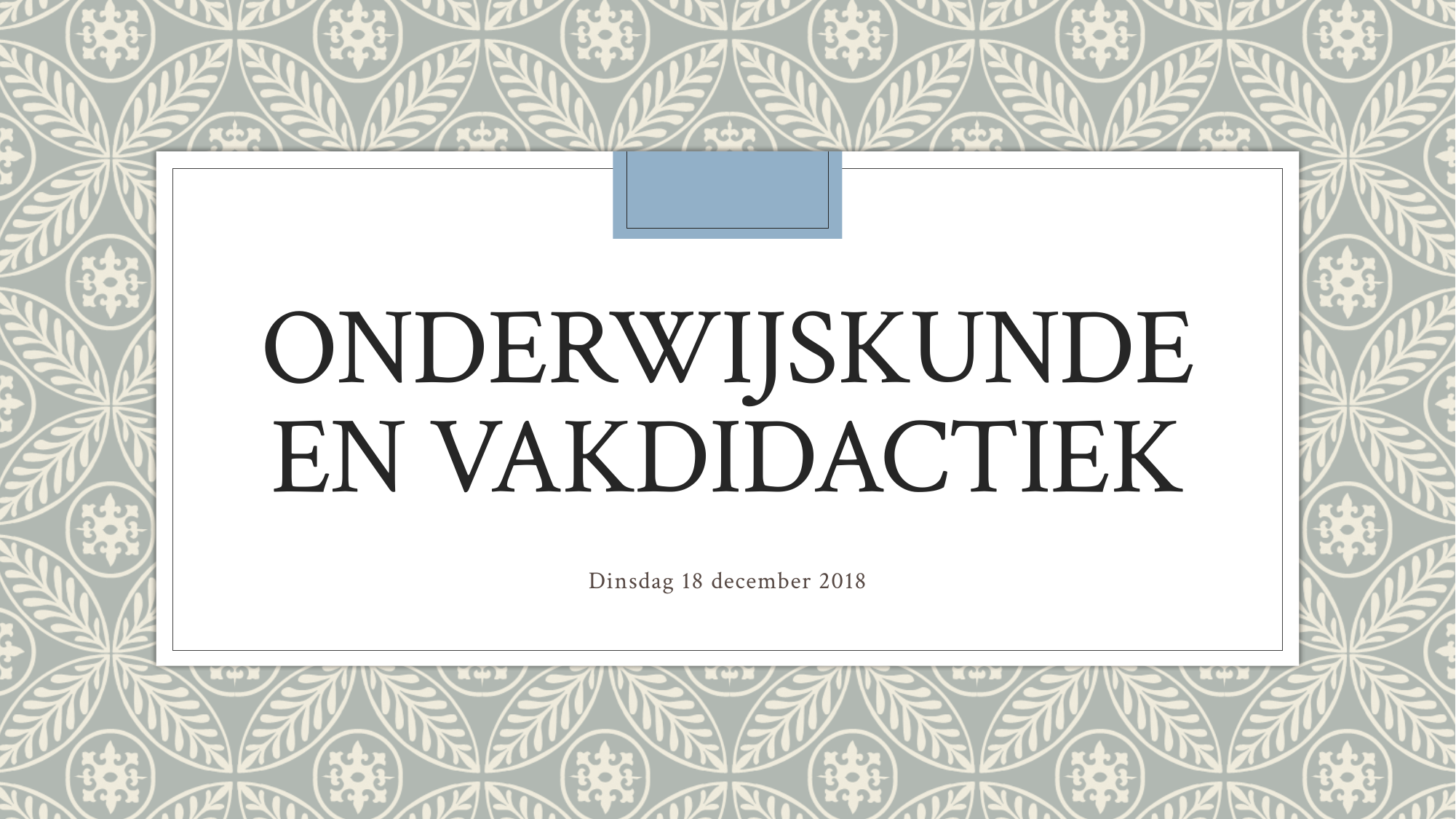

# Onderwijskunde en vakdidactiek
Dinsdag 18 december 2018